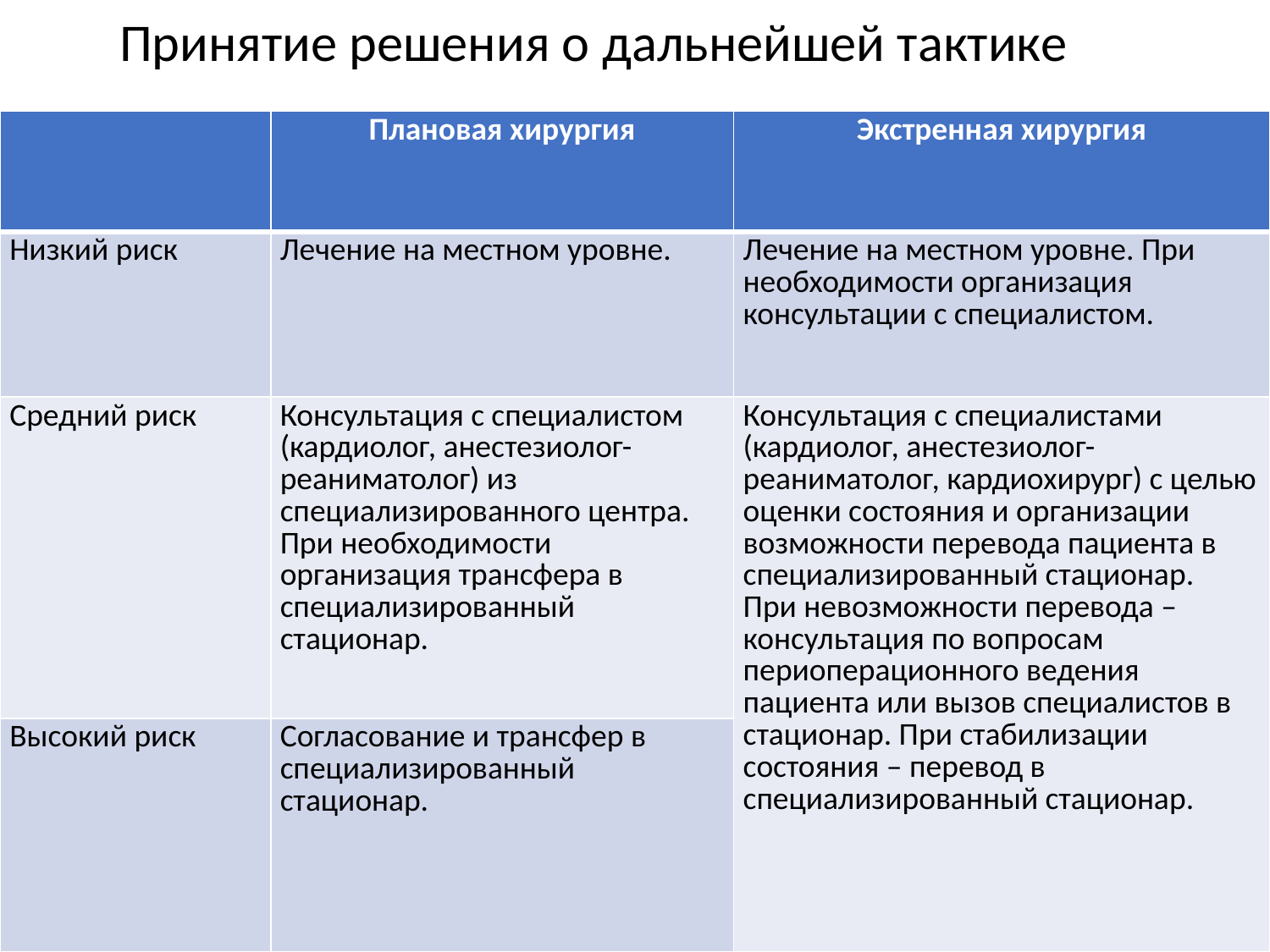

# Принятие решения о дальнейшей тактике
|  | Плановая хирургия | Экстренная хирургия |
| --- | --- | --- |
| Низкий риск | Лечение на местном уровне. | Лечение на местном уровне. При необходимости организация консультации с специалистом. |
| Средний риск | Консультация с специалистом (кардиолог, анестезиолог-реаниматолог) из специализированного центра. При необходимости организация трансфера в специализированный стационар. | Консультация с специалистами (кардиолог, анестезиолог-реаниматолог, кардиохирург) с целью оценки состояния и организации возможности перевода пациента в специализированный стационар. При невозможности перевода – консультация по вопросам периоперационного ведения пациента или вызов специалистов в стационар. При стабилизации состояния – перевод в специализированный стационар. |
| Высокий риск | Согласование и трансфер в специализированный стационар. |  |